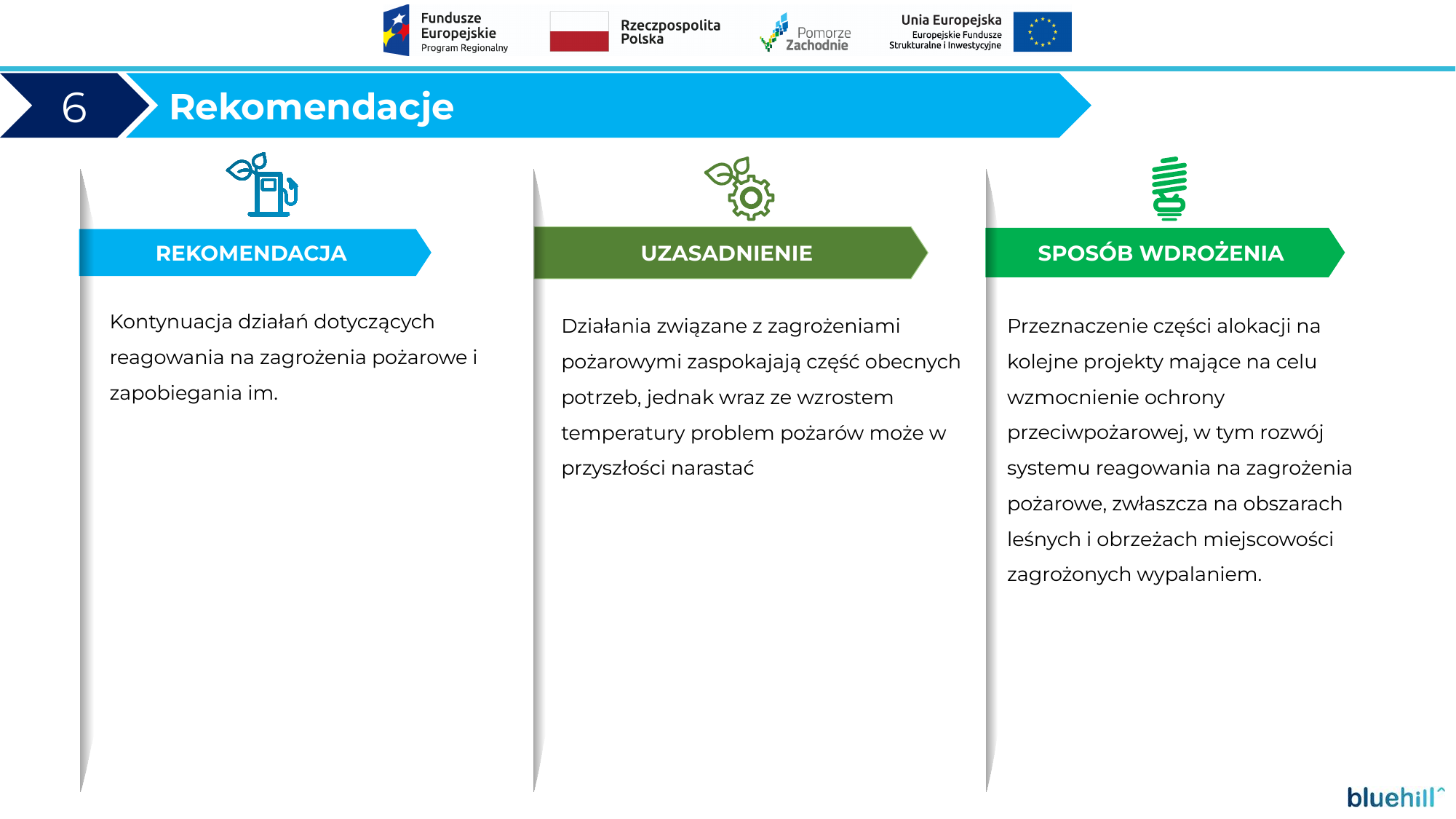

Rekomendacje
6

REKOMENDACJA

UZASADNIENIE

SPOSÓB WDROŻENIA
Kontynuacja działań dotyczących reagowania na zagrożenia pożarowe i zapobiegania im.
Przeznaczenie części alokacji na kolejne projekty mające na celu wzmocnienie ochrony przeciwpożarowej, w tym rozwój systemu reagowania na zagrożenia pożarowe, zwłaszcza na obszarach leśnych i obrzeżach miejscowości zagrożonych wypalaniem.
Działania związane z zagrożeniami pożarowymi zaspokajają część obecnych potrzeb, jednak wraz ze wzrostem temperatury problem pożarów może w przyszłości narastać